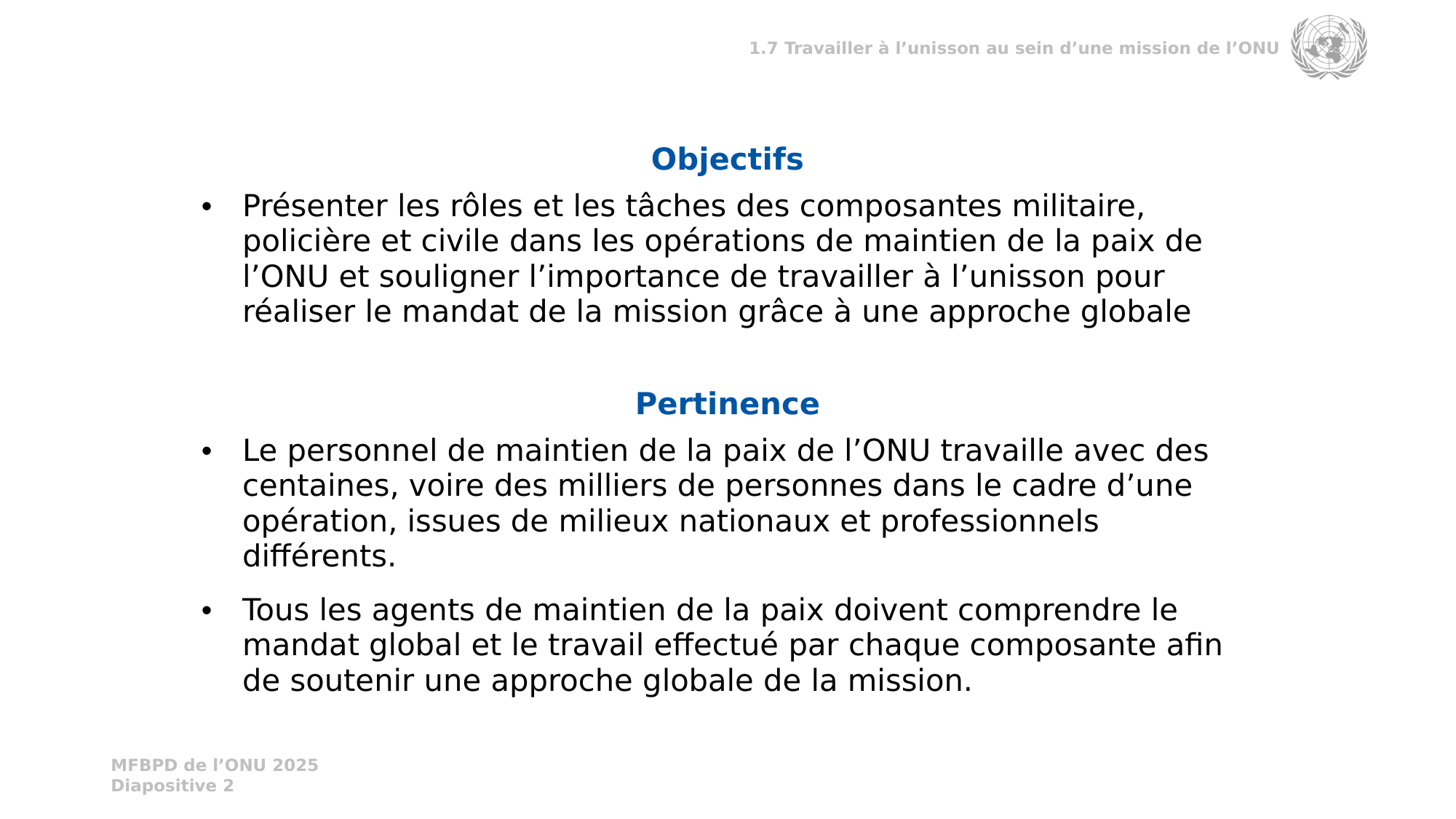

| Objectifs |
| --- |
| Présenter les rôles et les tâches des composantes militaire, policière et civile dans les opérations de maintien de la paix de l’ONU et souligner l’importance de travailler à l’unisson pour réaliser le mandat de la mission grâce à une approche globale |
|  |
| Pertinence |
| Le personnel de maintien de la paix de l’ONU travaille avec des centaines, voire des milliers de personnes dans le cadre d’une opération, issues de milieux nationaux et professionnels différents. Tous les agents de maintien de la paix doivent comprendre le mandat global et le travail effectué par chaque composante afin de soutenir une approche globale de la mission. |